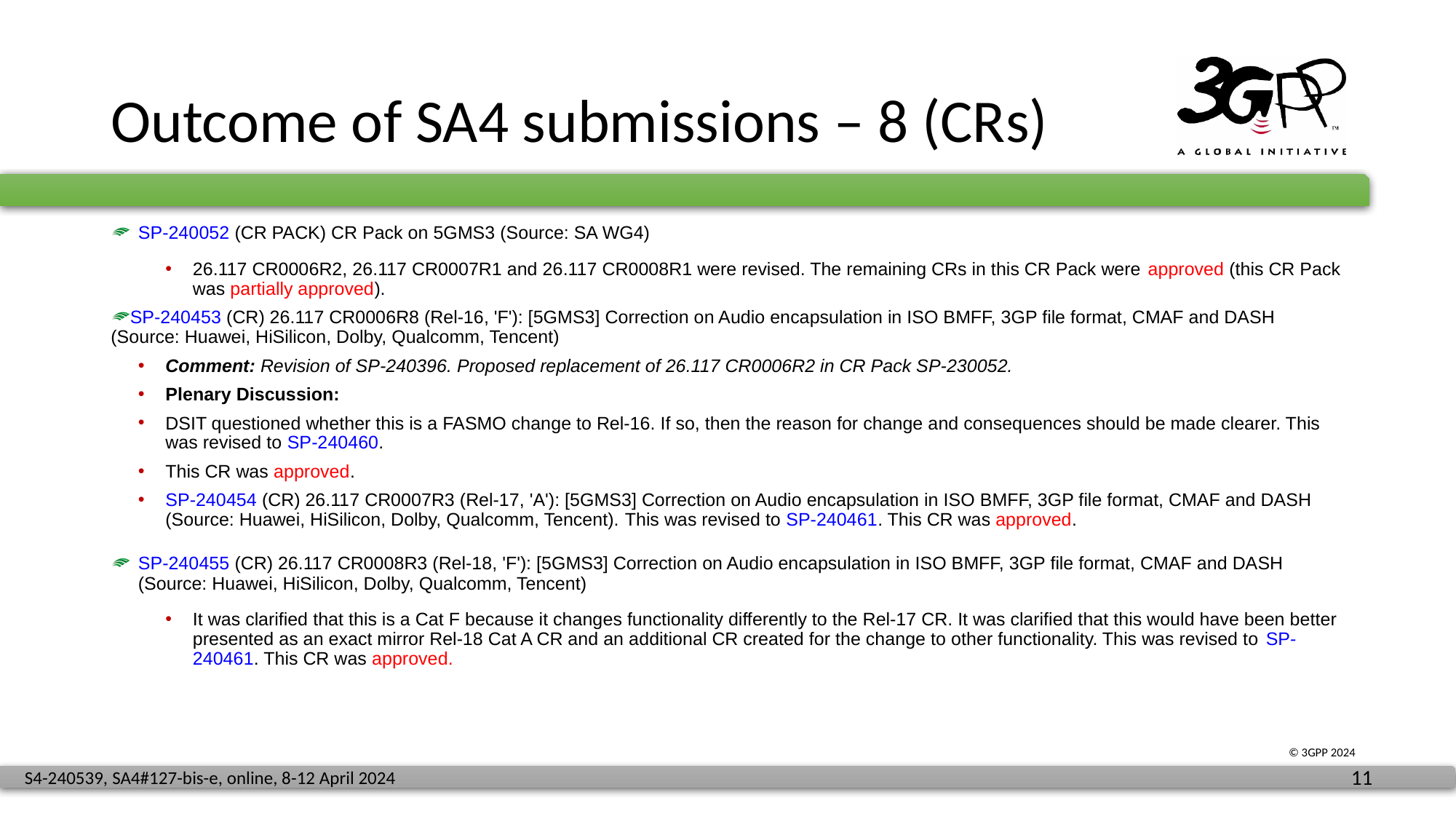

# Outcome of SA4 submissions – 8 (CRs)
SP-240052 (CR PACK) CR Pack on 5GMS3 (Source: SA WG4)
26.117 CR0006R2, 26.117 CR0007R1 and 26.117 CR0008R1 were revised. The remaining CRs in this CR Pack were approved (this CR Pack was partially approved).
SP-240453 (CR) 26.117 CR0006R8 (Rel-16, 'F'): [5GMS3] Correction on Audio encapsulation in ISO BMFF, 3GP file format, CMAF and DASH (Source: Huawei, HiSilicon, Dolby, Qualcomm, Tencent)
Comment: Revision of SP-240396. Proposed replacement of 26.117 CR0006R2 in CR Pack SP-230052.
Plenary Discussion:
DSIT questioned whether this is a FASMO change to Rel-16. If so, then the reason for change and consequences should be made clearer. This was revised to SP-240460.
This CR was approved.
SP-240454 (CR) 26.117 CR0007R3 (Rel-17, 'A'): [5GMS3] Correction on Audio encapsulation in ISO BMFF, 3GP file format, CMAF and DASH (Source: Huawei, HiSilicon, Dolby, Qualcomm, Tencent). This was revised to SP-240461. This CR was approved.
SP-240455 (CR) 26.117 CR0008R3 (Rel-18, 'F'): [5GMS3] Correction on Audio encapsulation in ISO BMFF, 3GP file format, CMAF and DASH (Source: Huawei, HiSilicon, Dolby, Qualcomm, Tencent)
It was clarified that this is a Cat F because it changes functionality differently to the Rel-17 CR. It was clarified that this would have been better presented as an exact mirror Rel-18 Cat A CR and an additional CR created for the change to other functionality. This was revised to SP-240461. This CR was approved.